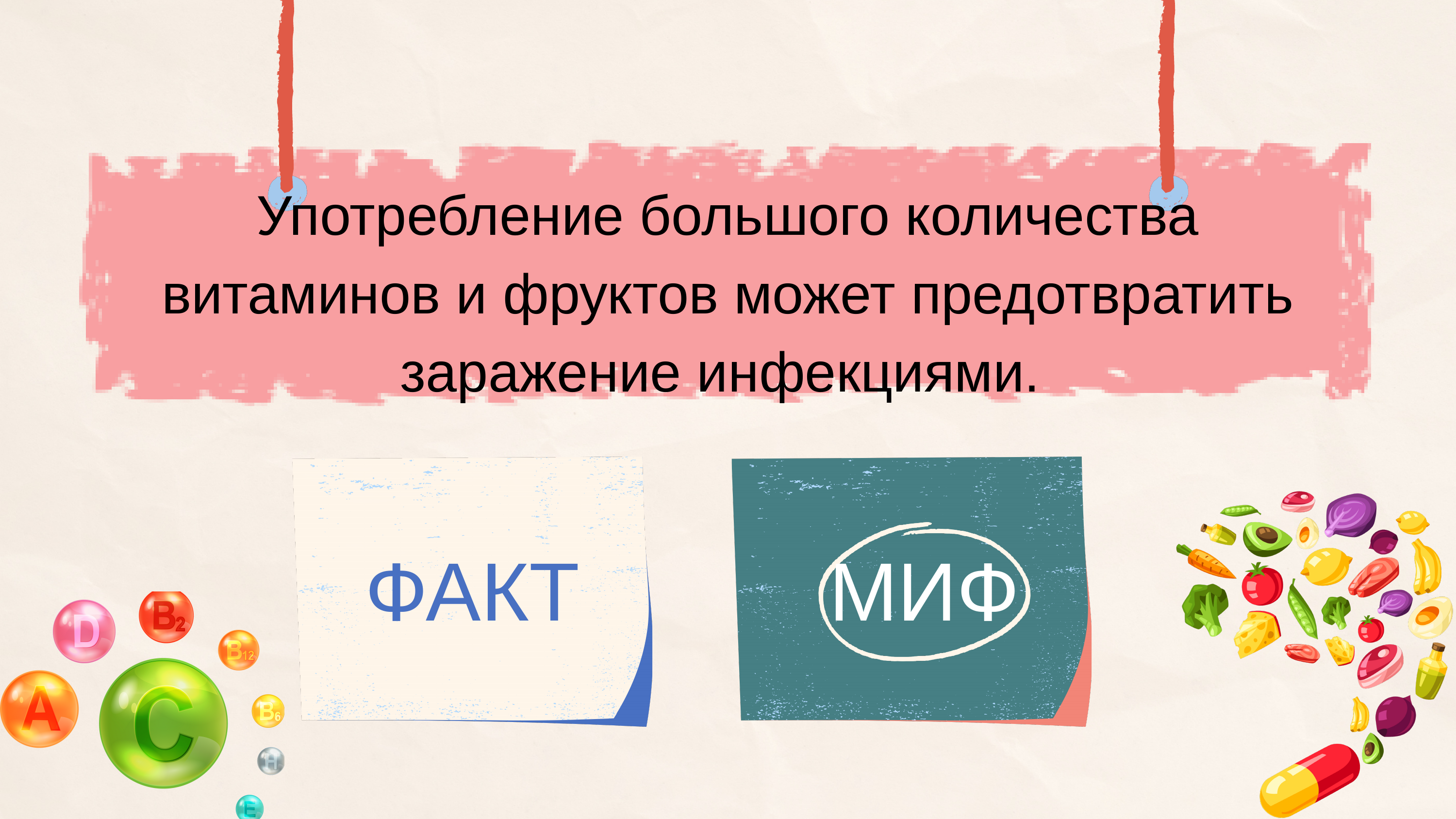

Употребление большого количества витаминов и фруктов может предотвратить заражение инфекциями.

ФАКТ
МИФ